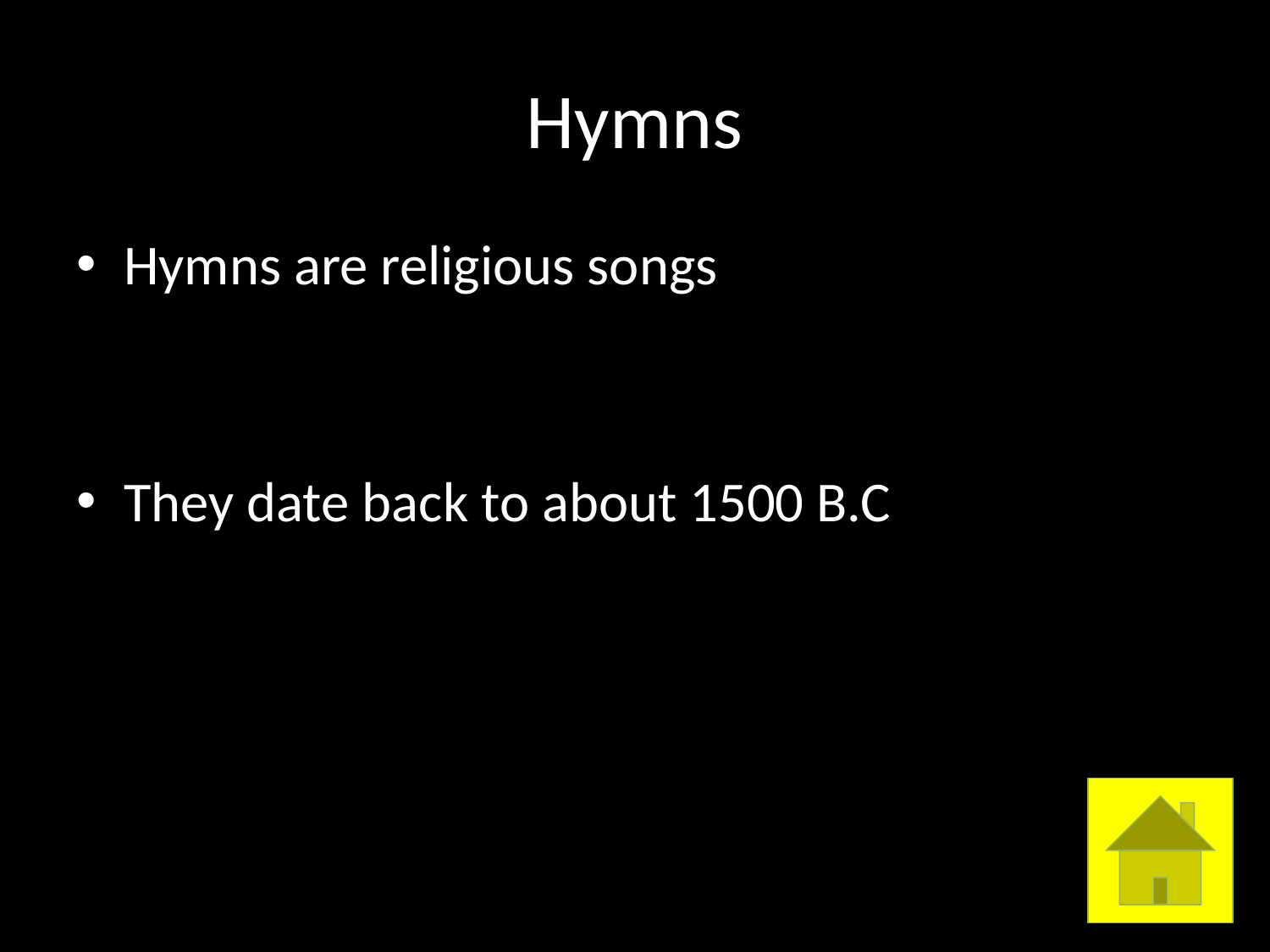

# Hymns
Hymns are religious songs

They date back to about 1500 B.C